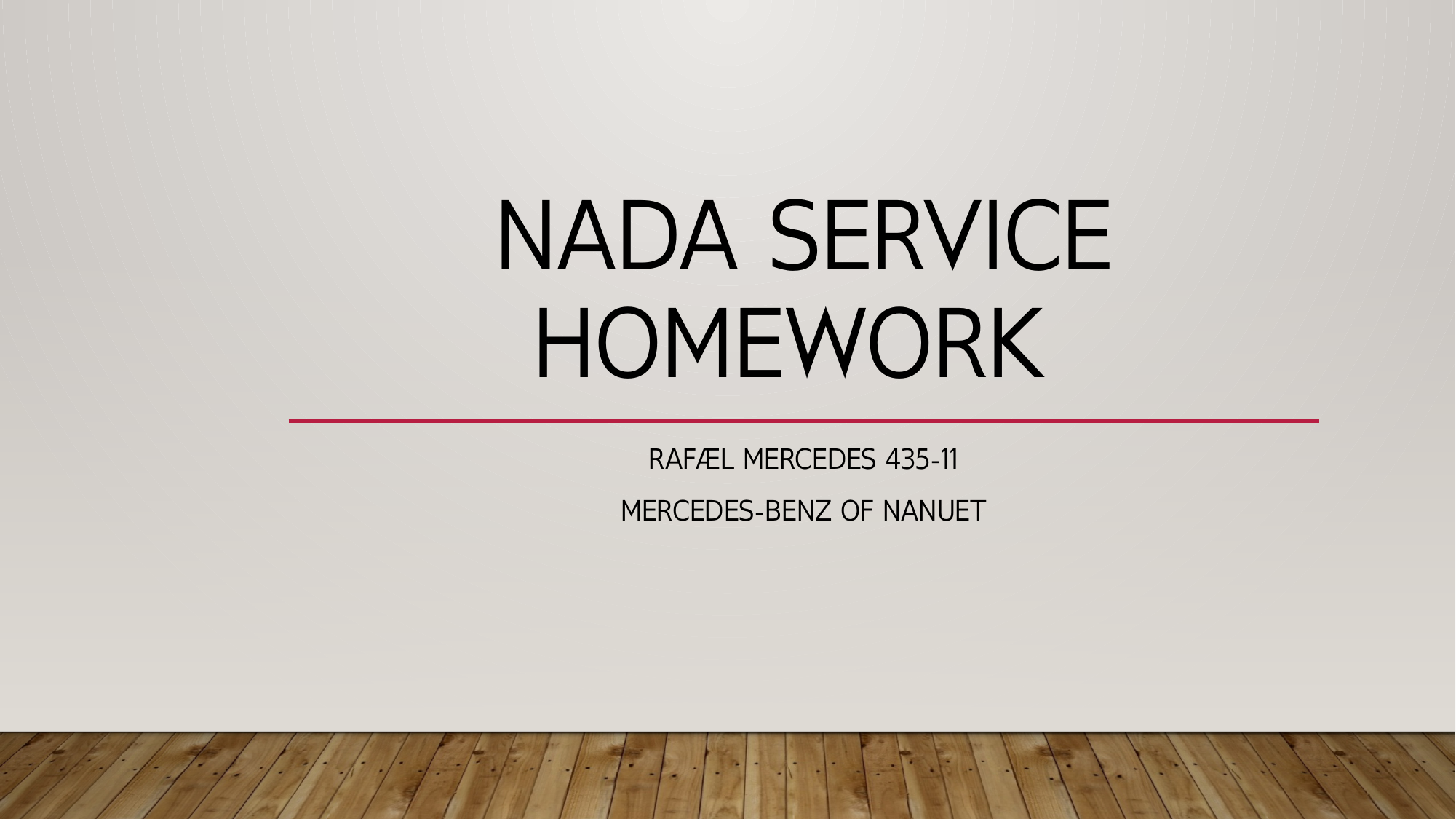

# NADA Service Homework
Rafael Mercedes 435-11
Mercedes-benz of Nanuet